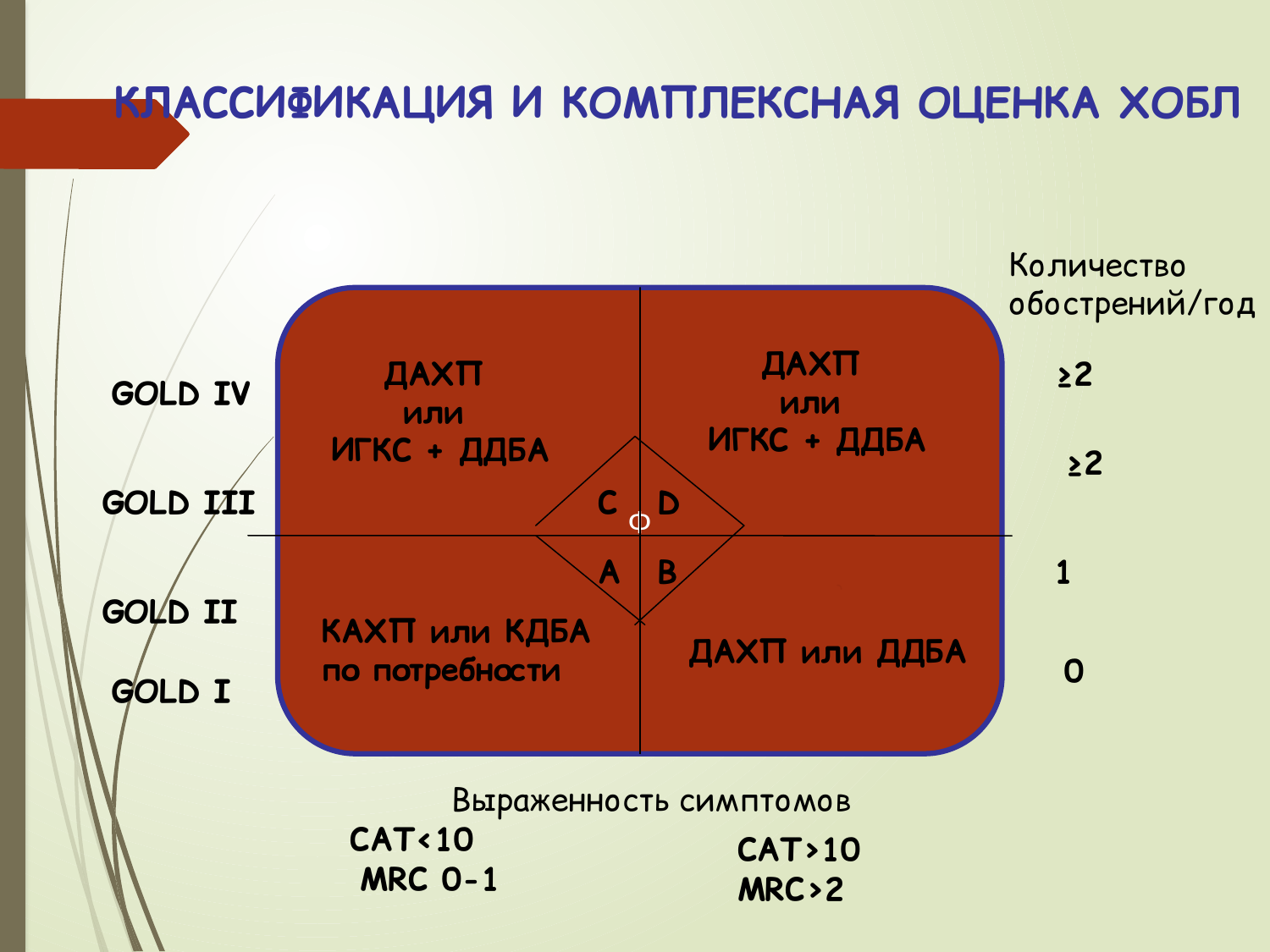

КЛАССИФИКАЦИЯ И КОМПЛЕКСНАЯ ОЦЕНКА ХОБЛ
Количество
обострений/год
Ф
ДАХП
или
ИГКС + ДДБА
ДАХП
или
ИГКС + ДДБА
≥2
GOLD IV
≥2
GOLD III
С
D
А
B
1
GOLD II

КАХП или КДБА
по потребности
ДАХП или ДДБА
0
GOLD I
Выраженность симптомов
САТ‹10
САТ›10
MRC 0-1
MRC›2